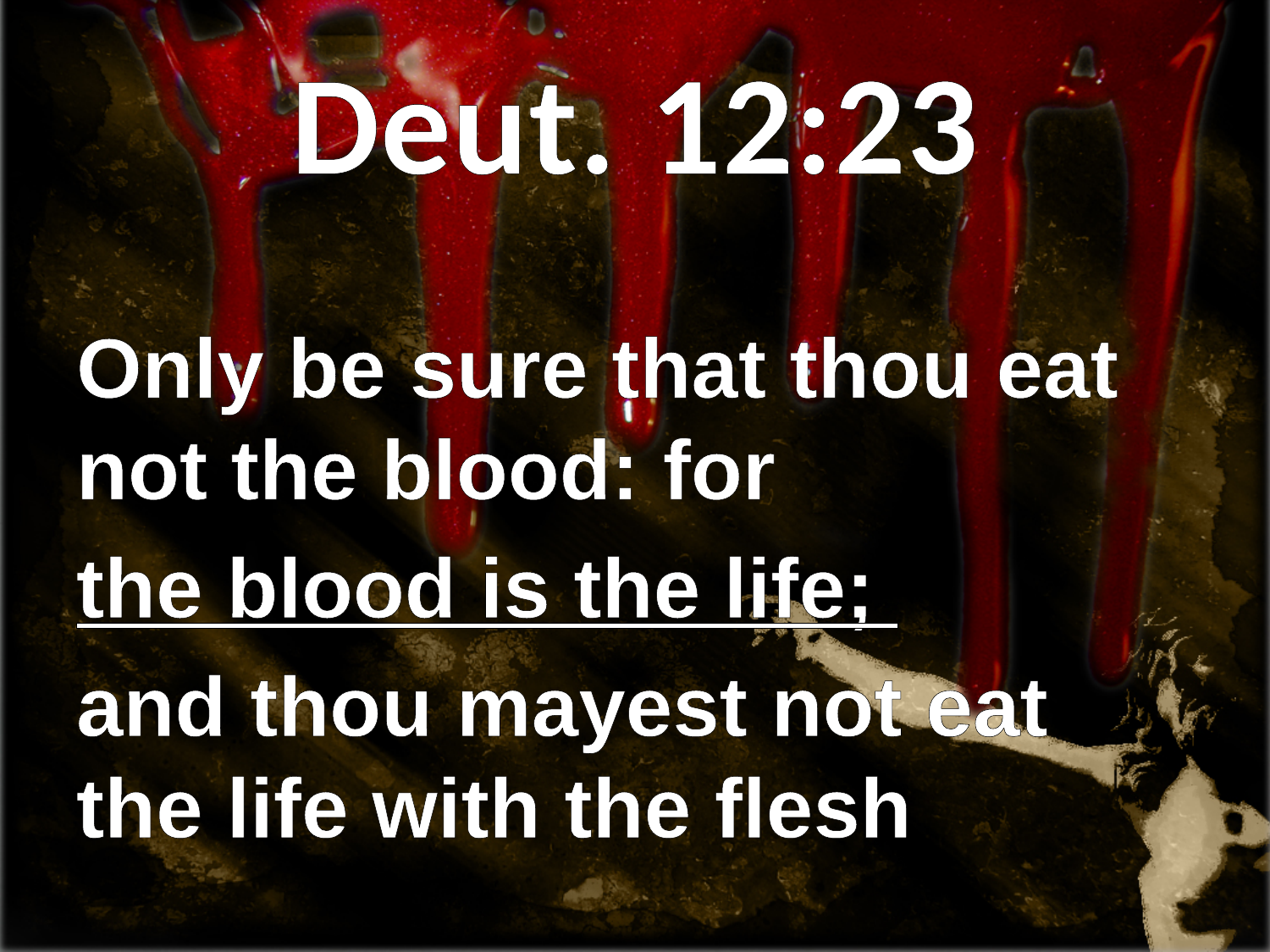

# Deut. 12:23
Only be sure that thou eat not the blood: for
the blood is the life;
and thou mayest not eat the life with the flesh